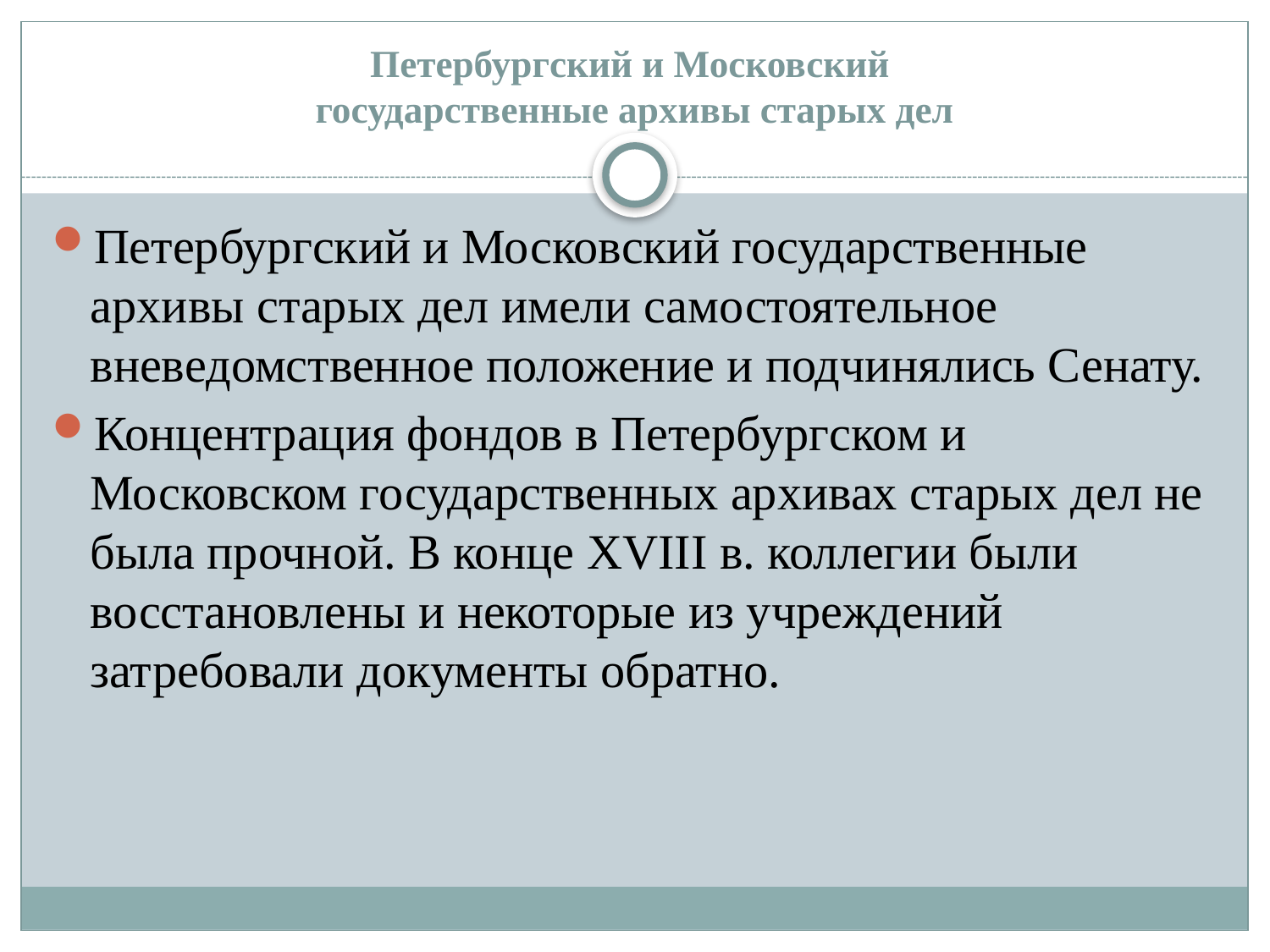

# Петербургский и Московский государственные архивы старых дел
Петербургский и Московский государственные архивы старых дел имели самостоятельное вневедомственное положение и подчинялись Сенату.
Концентрация фондов в Петербургском и Московском государственных архивах старых дел не была прочной. В конце XVIII в. коллегии были восстановлены и некоторые из учреждений затребовали документы обратно.